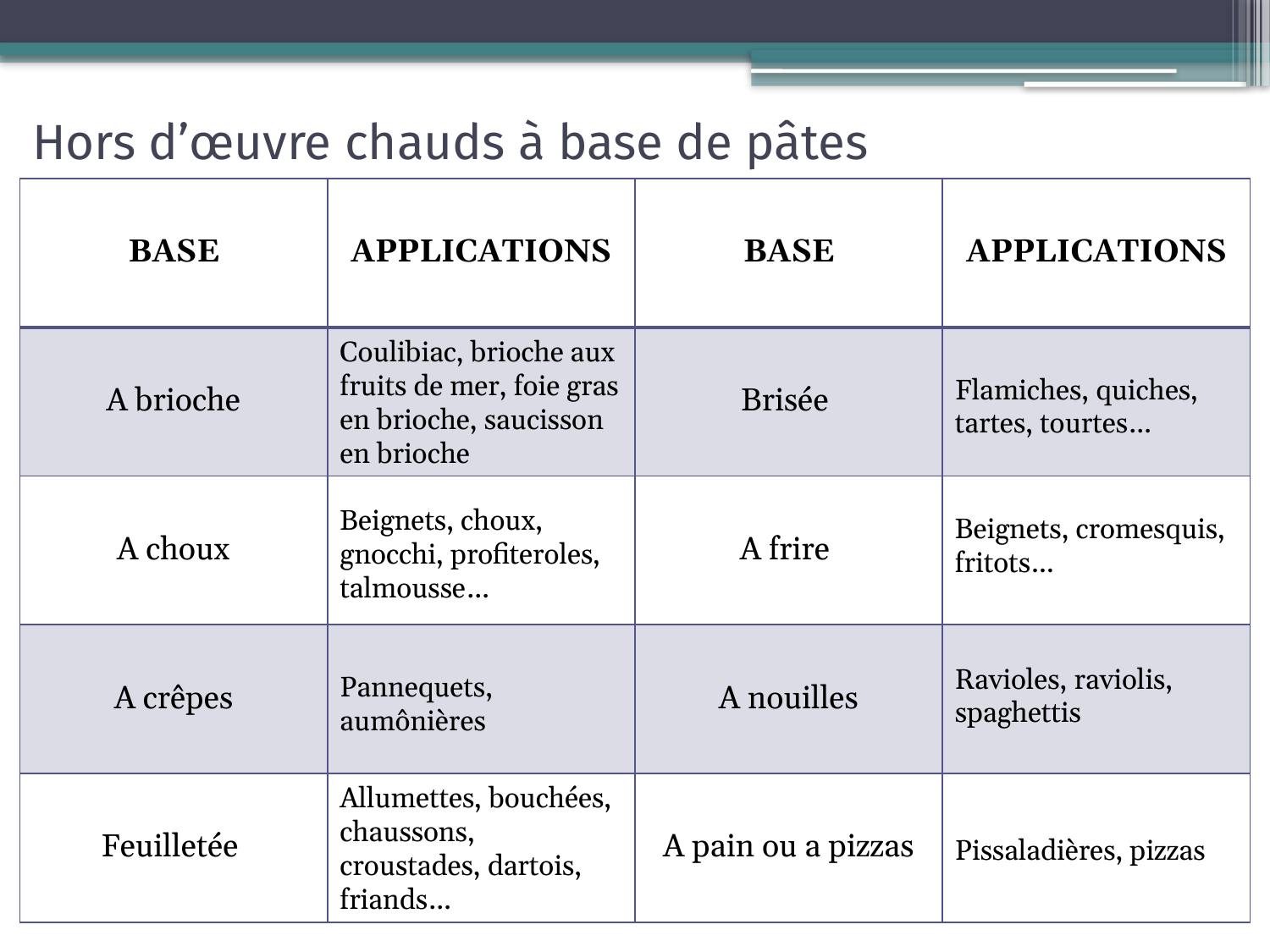

# Hors d’œuvre chauds à base de pâtes
| BASE | APPLICATIONS | BASE | APPLICATIONS |
| --- | --- | --- | --- |
| A brioche |  | Brisée |  |
| A choux |  | A frire |  |
| A crêpes |  | A nouilles |  |
| Feuilletée |  | A pain ou a pizzas |  |
Coulibiac, brioche aux fruits de mer, foie gras en brioche, saucisson en brioche
Flamiches, quiches, tartes, tourtes…
Beignets, choux, gnocchi, profiteroles, talmousse…
Beignets, cromesquis, fritots…
Ravioles, raviolis, spaghettis
Pannequets, aumônières
Allumettes, bouchées, chaussons, croustades, dartois, friands…
Pissaladières, pizzas